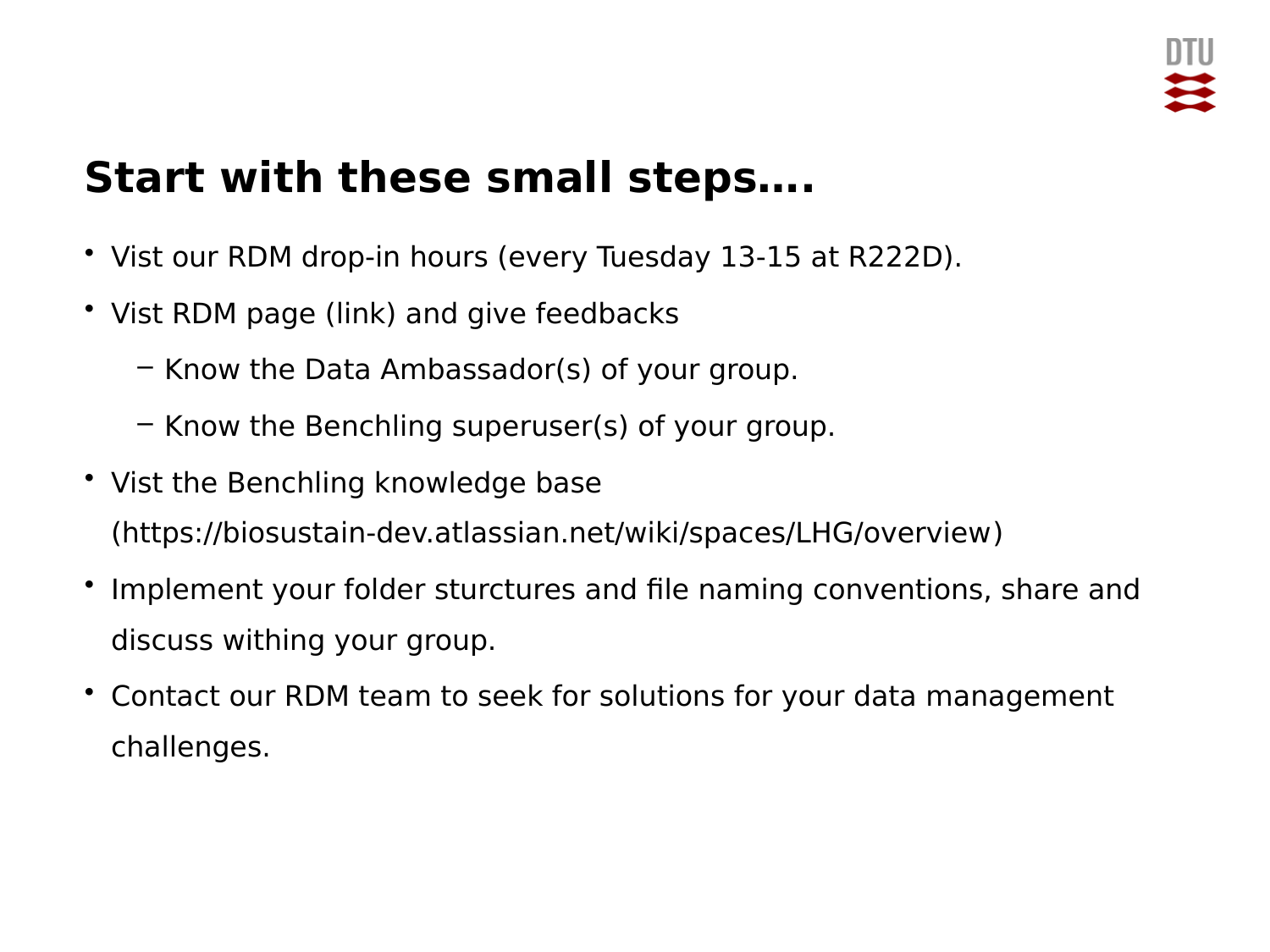

# Start with these small steps….
Vist our RDM drop-in hours (every Tuesday 13-15 at R222D).
Vist RDM page (link) and give feedbacks
Know the Data Ambassador(s) of your group.
Know the Benchling superuser(s) of your group.
Vist the Benchling knowledge base (https://biosustain-dev.atlassian.net/wiki/spaces/LHG/overview)
Implement your folder sturctures and file naming conventions, share and discuss withing your group.
Contact our RDM team to seek for solutions for your data management challenges.